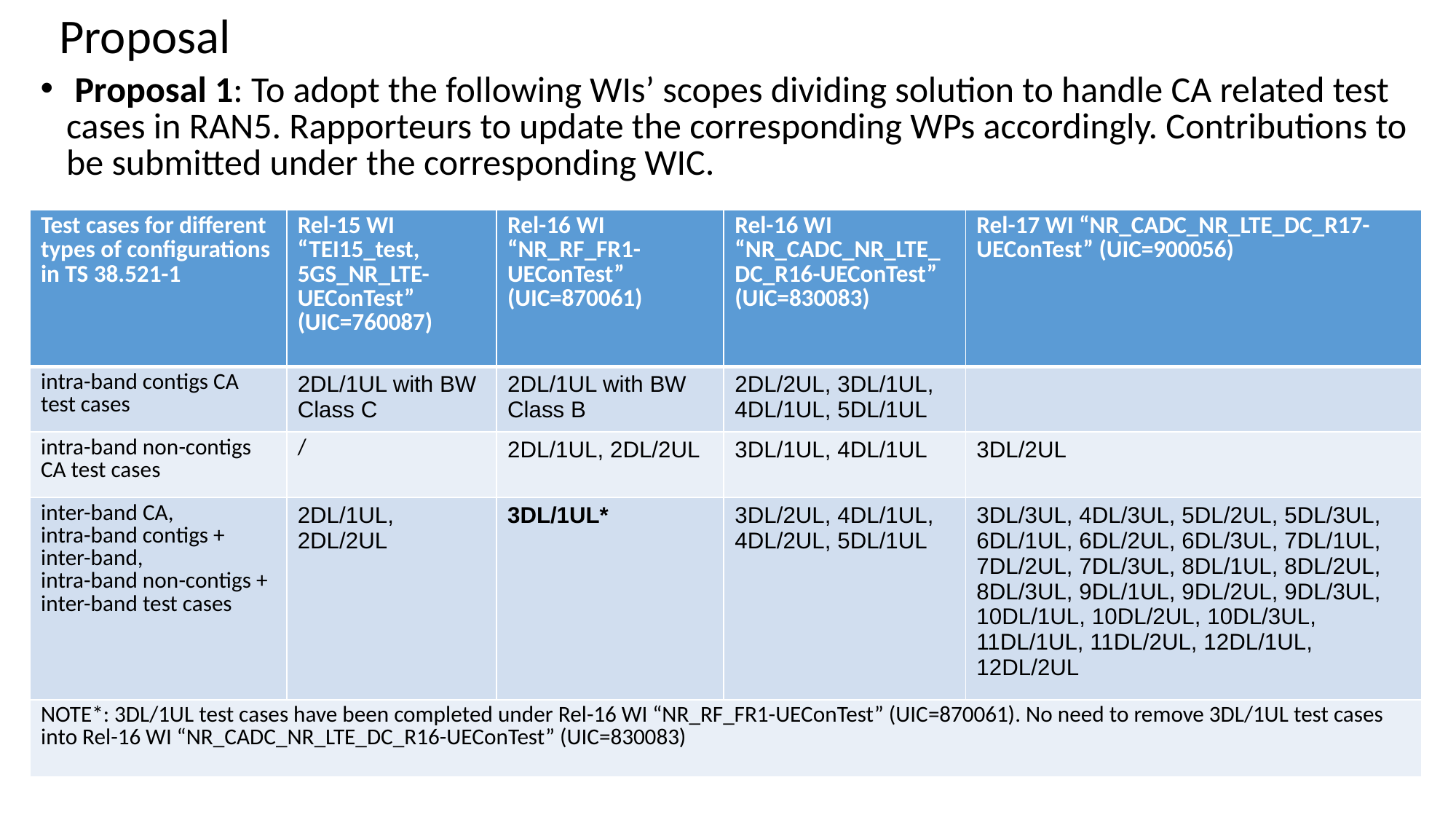

# Proposal
 Proposal 1: To adopt the following WIs’ scopes dividing solution to handle CA related test cases in RAN5. Rapporteurs to update the corresponding WPs accordingly. Contributions to be submitted under the corresponding WIC.
| Test cases for different types of configurations in TS 38.521-1 | Rel-15 WI “TEI15\_test, 5GS\_NR\_LTE-UEConTest” (UIC=760087) | Rel-16 WI “NR\_RF\_FR1-UEConTest” (UIC=870061) | Rel-16 WI “NR\_CADC\_NR\_LTE\_DC\_R16-UEConTest” (UIC=830083) | Rel-17 WI “NR\_CADC\_NR\_LTE\_DC\_R17-UEConTest” (UIC=900056) |
| --- | --- | --- | --- | --- |
| intra-band contigs CA test cases | 2DL/1UL with BW Class C | 2DL/1UL with BW Class B | 2DL/2UL, 3DL/1UL, 4DL/1UL, 5DL/1UL |  |
| intra-band non-contigs CA test cases | / | 2DL/1UL, 2DL/2UL | 3DL/1UL, 4DL/1UL | 3DL/2UL |
| inter-band CA, intra-band contigs + inter-band, intra-band non-contigs + inter-band test cases | 2DL/1UL, 2DL/2UL | 3DL/1UL\* | 3DL/2UL, 4DL/1UL, 4DL/2UL, 5DL/1UL | 3DL/3UL, 4DL/3UL, 5DL/2UL, 5DL/3UL, 6DL/1UL, 6DL/2UL, 6DL/3UL, 7DL/1UL, 7DL/2UL, 7DL/3UL, 8DL/1UL, 8DL/2UL, 8DL/3UL, 9DL/1UL, 9DL/2UL, 9DL/3UL, 10DL/1UL, 10DL/2UL, 10DL/3UL, 11DL/1UL, 11DL/2UL, 12DL/1UL, 12DL/2UL |
| NOTE\*: 3DL/1UL test cases have been completed under Rel-16 WI “NR\_RF\_FR1-UEConTest” (UIC=870061). No need to remove 3DL/1UL test cases into Rel-16 WI “NR\_CADC\_NR\_LTE\_DC\_R16-UEConTest” (UIC=830083) |  |  |  |  |